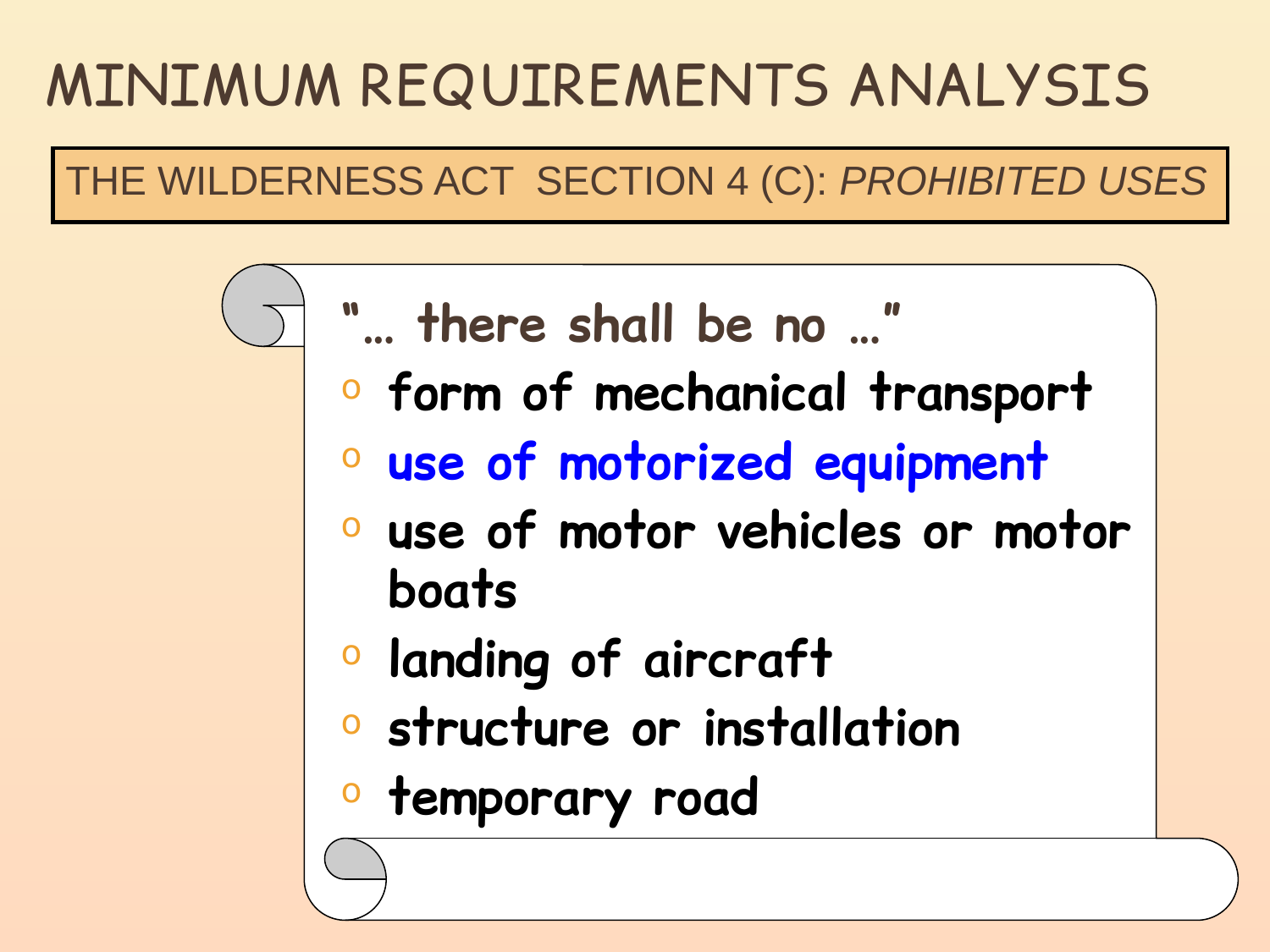

Minimum Requirements Analysis
# The Wilderness Act  Section 4 (c): Prohibited Uses

“… there shall be no …”
form of mechanical transport
use of motorized equipment
use of motor vehicles or motor boats
landing of aircraft
structure or installation
temporary road